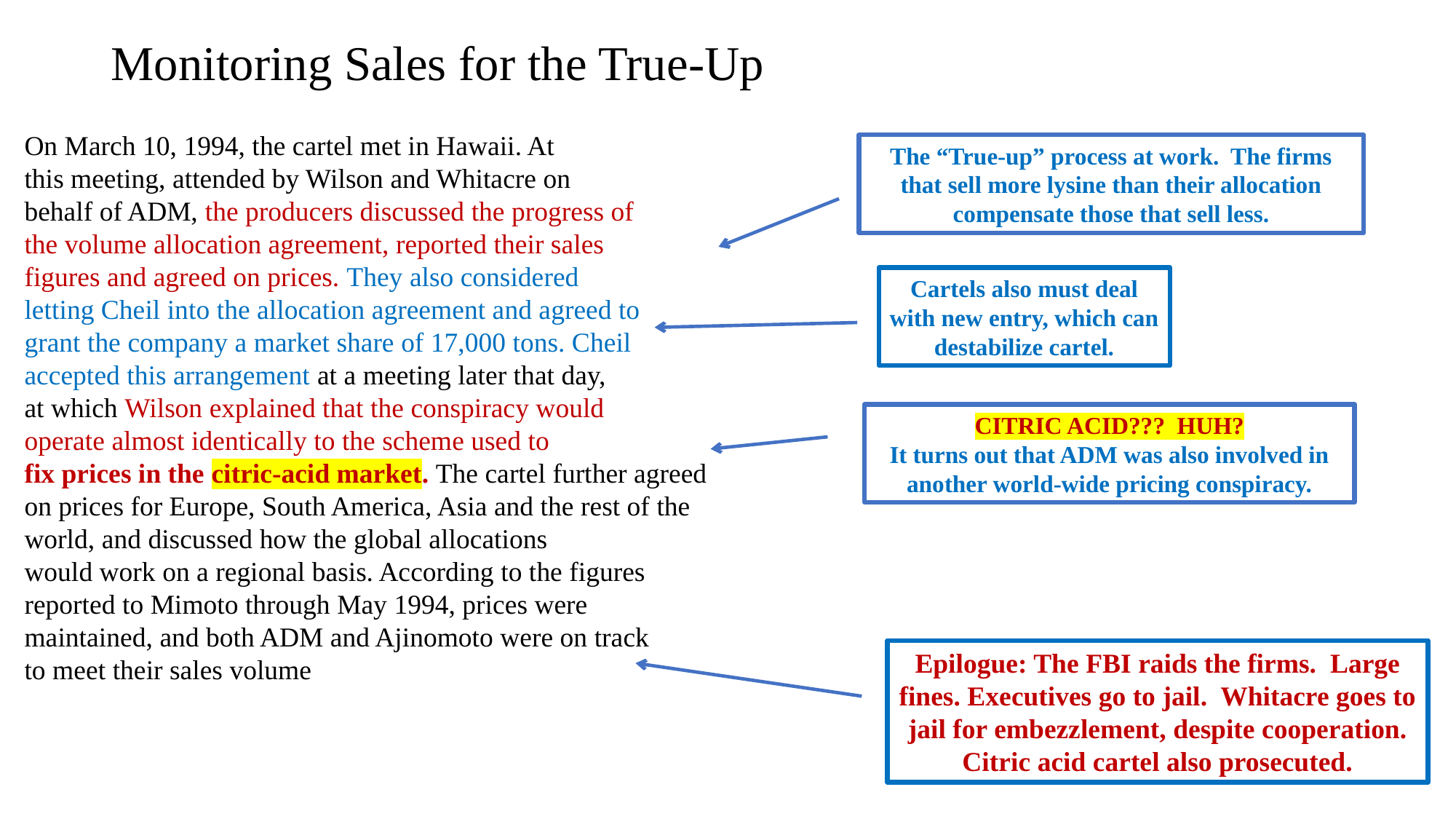

Monitoring Sales for the True-Up
On March 10, 1994, the cartel met in Hawaii. At
this meeting, attended by Wilson and Whitacre on
behalf of ADM, the producers discussed the progress of
the volume allocation agreement, reported their sales
figures and agreed on prices. They also considered
letting Cheil into the allocation agreement and agreed to
grant the company a market share of 17,000 tons. Cheil
accepted this arrangement at a meeting later that day,
at which Wilson explained that the conspiracy would
operate almost identically to the scheme used to
fix prices in the citric-acid market. The cartel further agreed on prices for Europe, South America, Asia and the rest of the world, and discussed how the global allocations
would work on a regional basis. According to the figures
reported to Mimoto through May 1994, prices were
maintained, and both ADM and Ajinomoto were on track
to meet their sales volume
The “True-up” process at work.  The firms that sell more lysine than their allocation compensate those that sell less.

Cartels also must deal with new entry, which can destabilize cartel.
CITRIC ACID???  HUH?
It turns out that ADM was also involved in another world-wide pricing conspiracy.
Epilogue: The FBI raids the firms.  Large fines. Executives go to jail.  Whitacre goes to jail for embezzlement, despite cooperation.
Citric acid cartel also prosecuted.